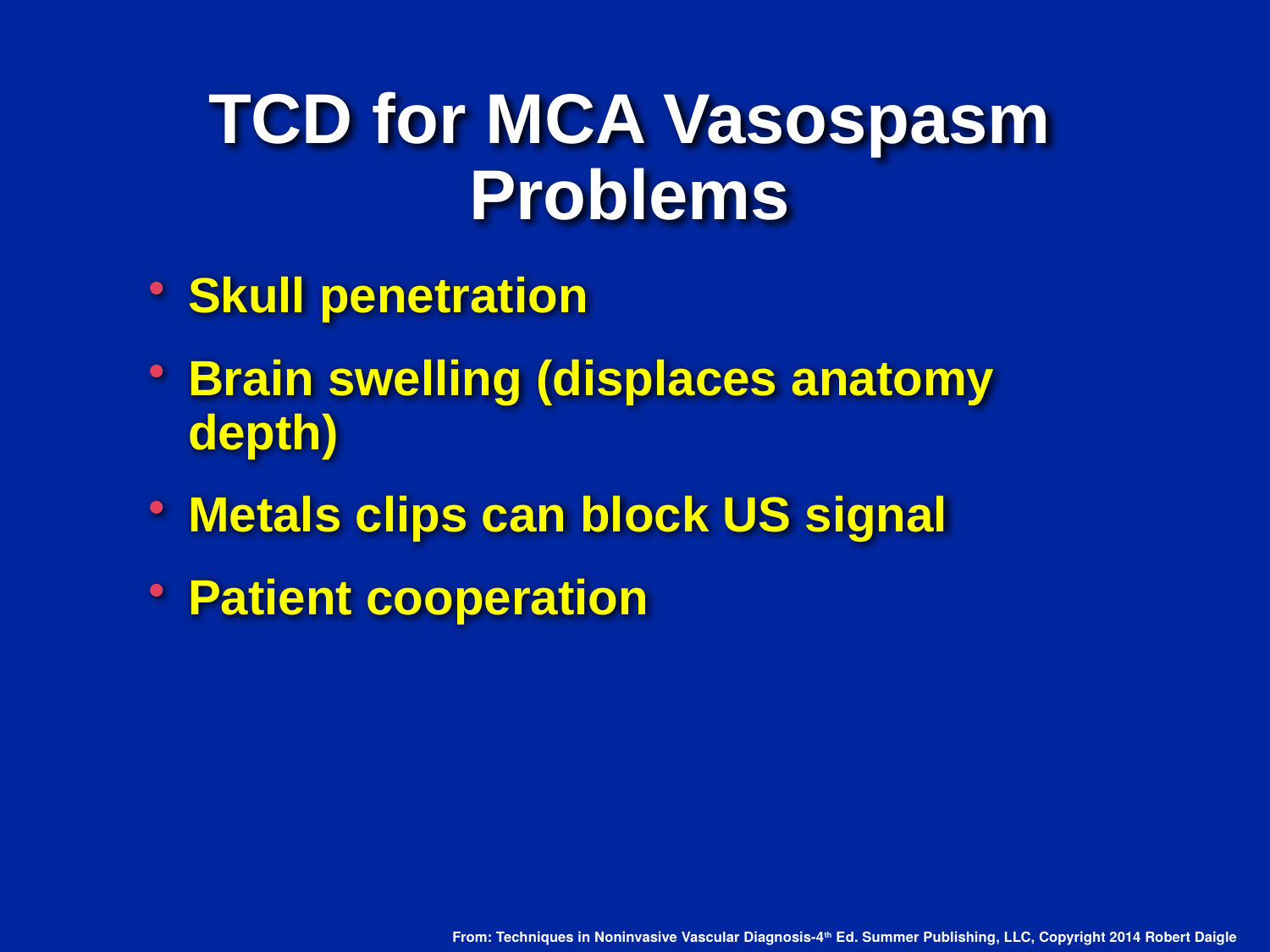

# TCD for MCA Vasospasm Problems
Skull penetration
Brain swelling (displaces anatomy depth)
Metals clips can block US signal
Patient cooperation